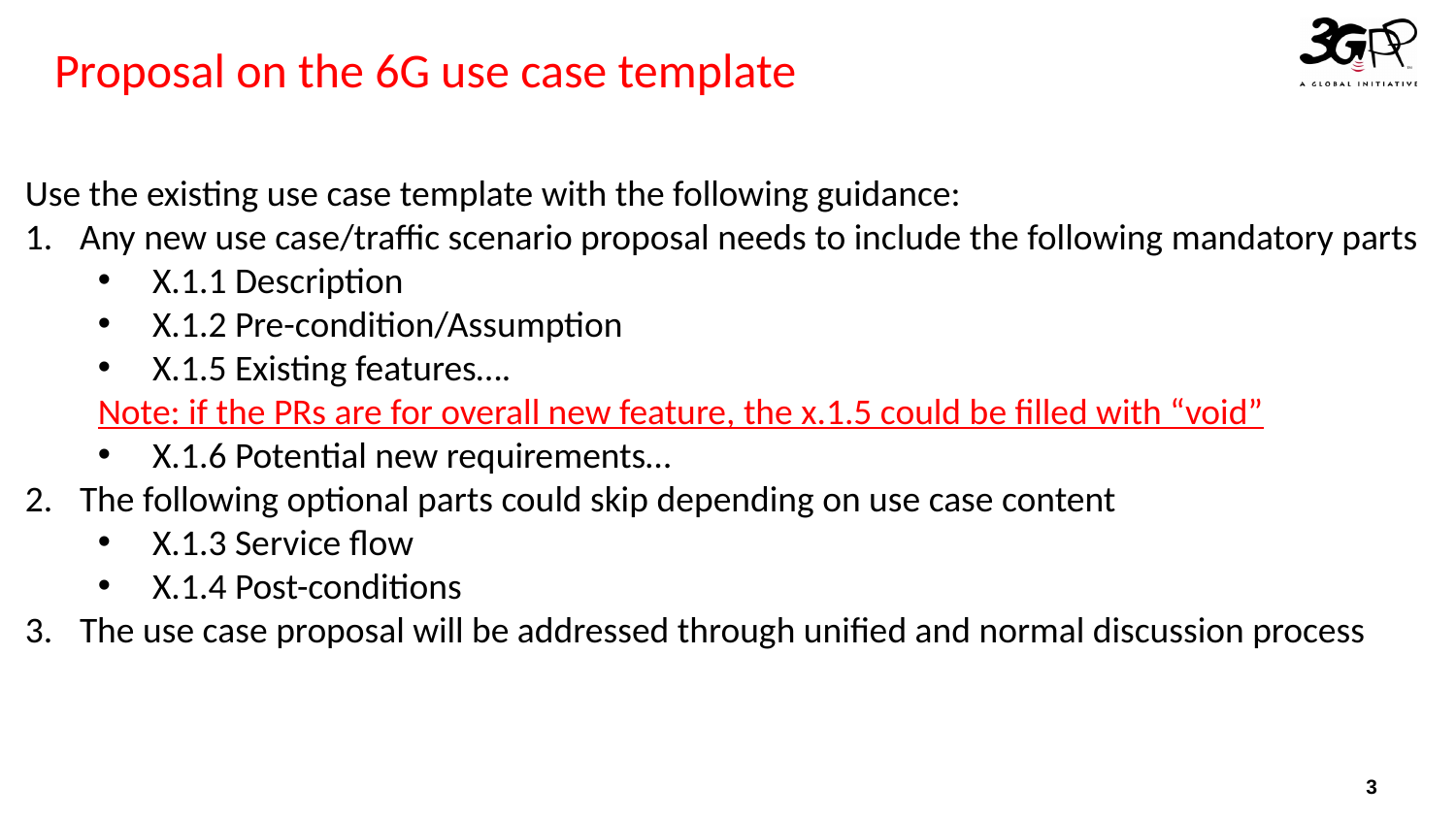

# Proposal on the 6G use case template
Use the existing use case template with the following guidance:
Any new use case/traffic scenario proposal needs to include the following mandatory parts
X.1.1 Description
X.1.2 Pre-condition/Assumption
X.1.5 Existing features….
Note: if the PRs are for overall new feature, the x.1.5 could be filled with “void”
X.1.6 Potential new requirements…
The following optional parts could skip depending on use case content
X.1.3 Service flow
X.1.4 Post-conditions
The use case proposal will be addressed through unified and normal discussion process